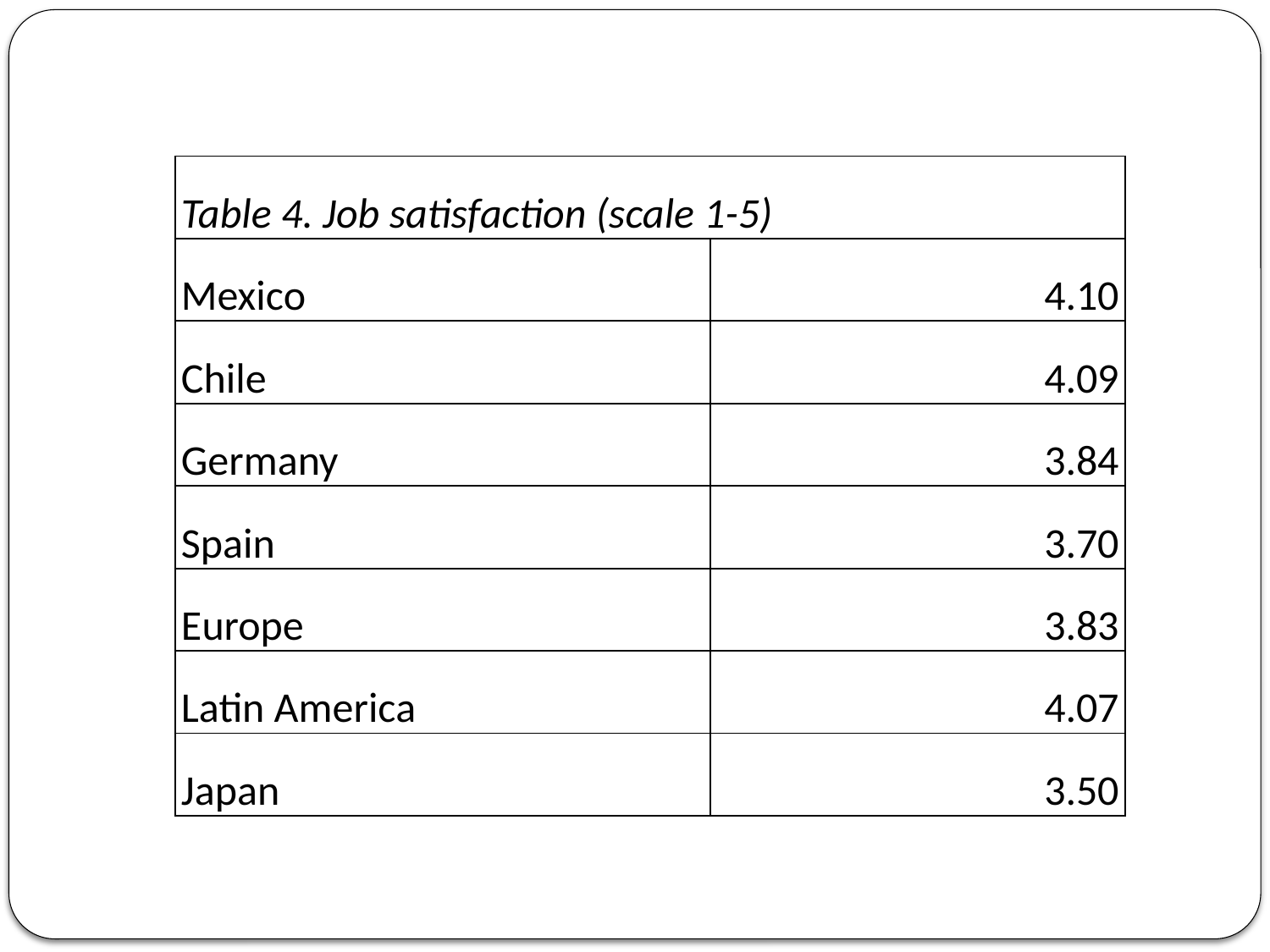

| Table 4. Job satisfaction (scale 1-5) |  |
| --- | --- |
| Mexico | 4.10 |
| Chile | 4.09 |
| Germany | 3.84 |
| Spain | 3.70 |
| Europe | 3.83 |
| Latin America | 4.07 |
| Japan | 3.50 |